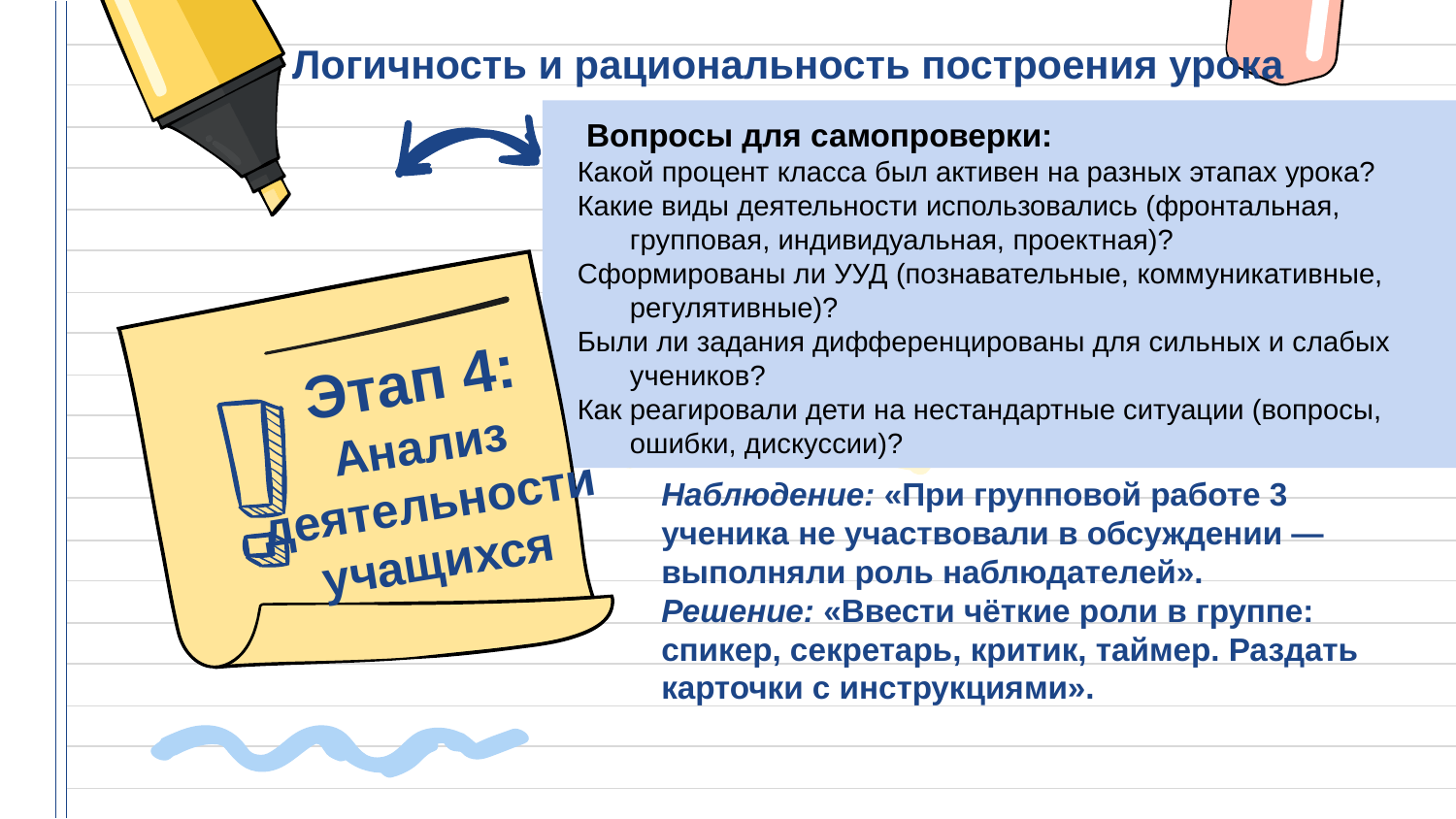

Логичность и рациональность построения урока
 Вопросы для самопроверки:
Какой процент класса был активен на разных этапах урока?
Какие виды деятельности использовались (фронтальная, групповая, индивидуальная, проектная)?
Сформированы ли УУД (познавательные, коммуникативные, регулятивные)?
Были ли задания дифференцированы для сильных и слабых учеников?
Как реагировали дети на нестандартные ситуации (вопросы, ошибки, дискуссии)?

Этап 4: Анализ деятельности учащихся
# Наблюдение: «При групповой работе 3 ученика не участвовали в обсуждении — выполняли роль наблюдателей». Решение: «Ввести чёткие роли в группе: спикер, секретарь, критик, таймер. Раздать карточки с инструкциями».